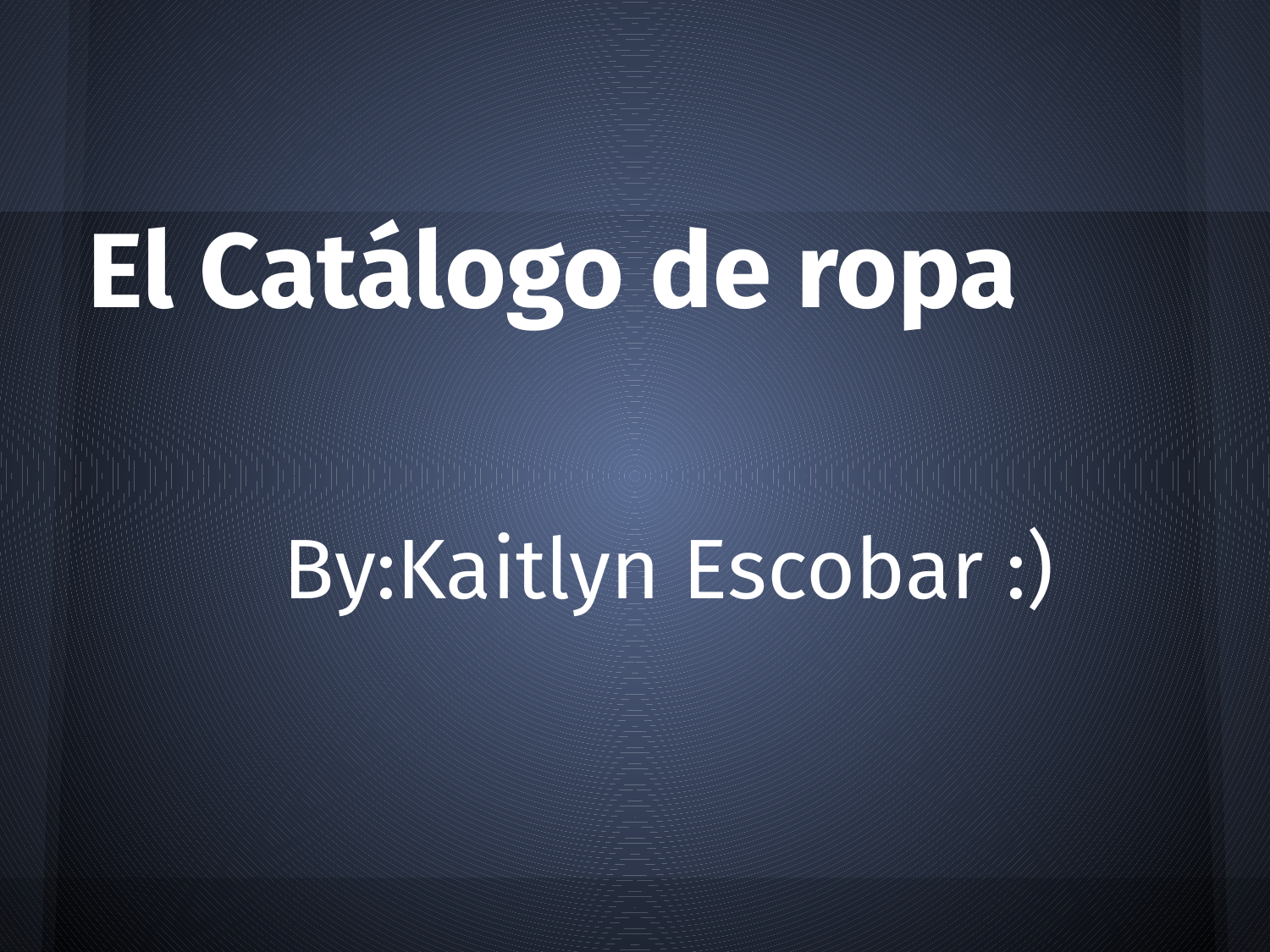

# El Catálogo de ropa
By:Kaitlyn Escobar :)